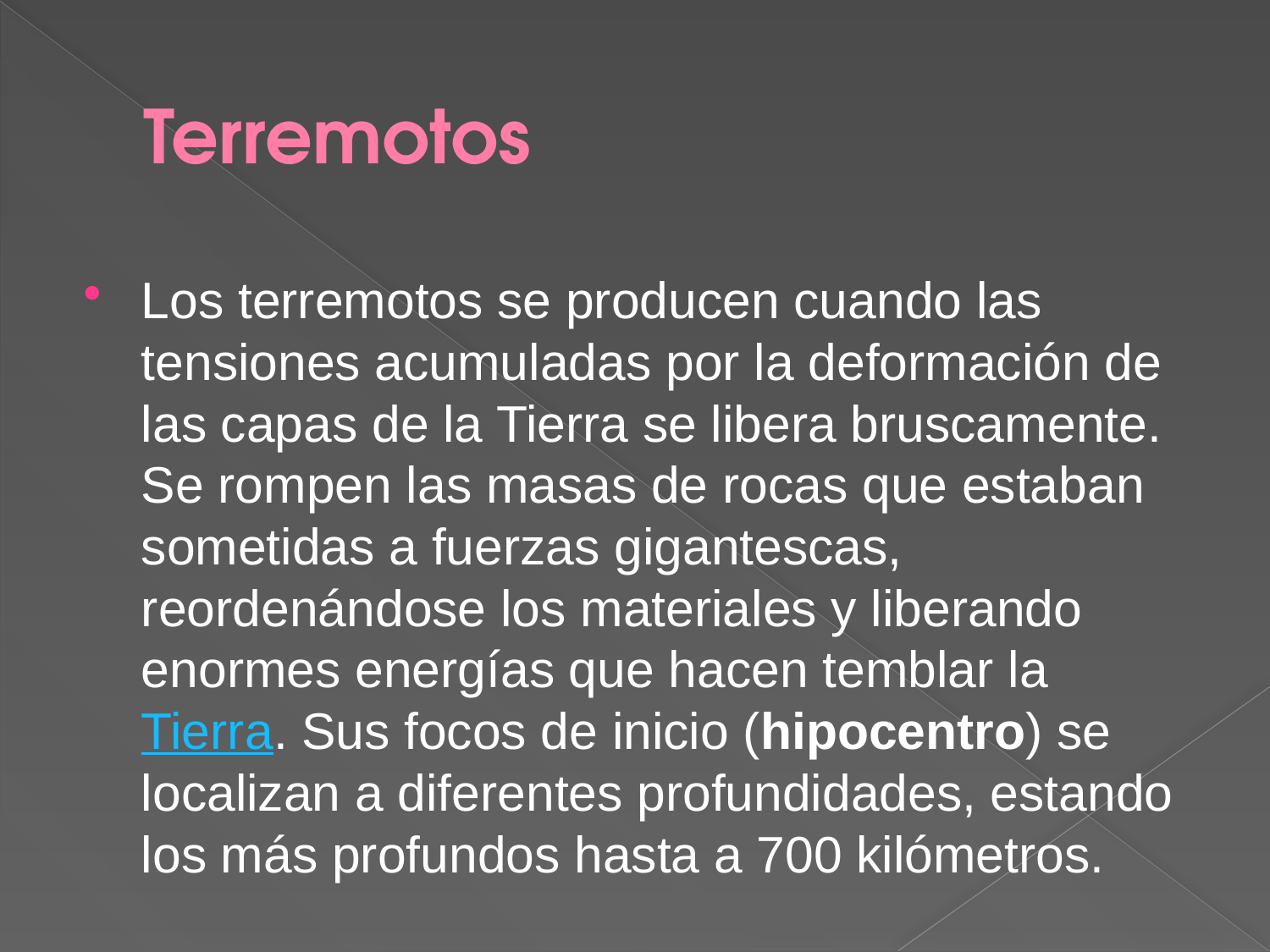

# Terremotos
Los terremotos se producen cuando las tensiones acumuladas por la deformación de las capas de la Tierra se libera bruscamente. Se rompen las masas de rocas que estaban sometidas a fuerzas gigantescas, reordenándose los materiales y liberando enormes energías que hacen temblar la Tierra. Sus focos de inicio (hipocentro) se localizan a diferentes profundidades, estando los más profundos hasta a 700 kilómetros.